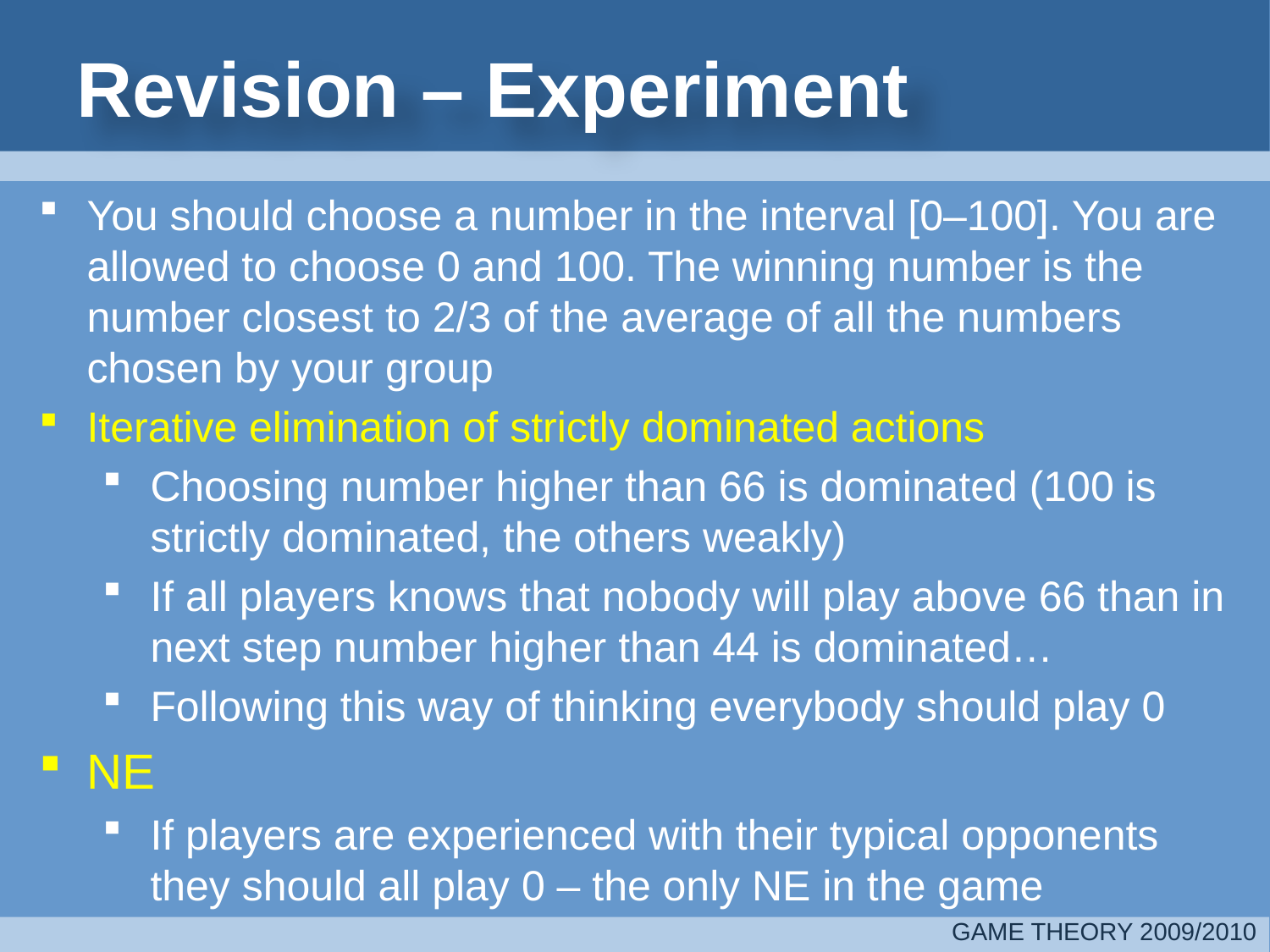

# Revision – Experiment
You should choose a number in the interval [0–100]. You are allowed to choose 0 and 100. The winning number is the number closest to 2/3 of the average of all the numbers chosen by your group
Iterative elimination of strictly dominated actions
Choosing number higher than 66 is dominated (100 is strictly dominated, the others weakly)
If all players knows that nobody will play above 66 than in next step number higher than 44 is dominated…
Following this way of thinking everybody should play 0
NE
If players are experienced with their typical opponents they should all play 0 – the only NE in the game

GAME THEORY 2009/2010